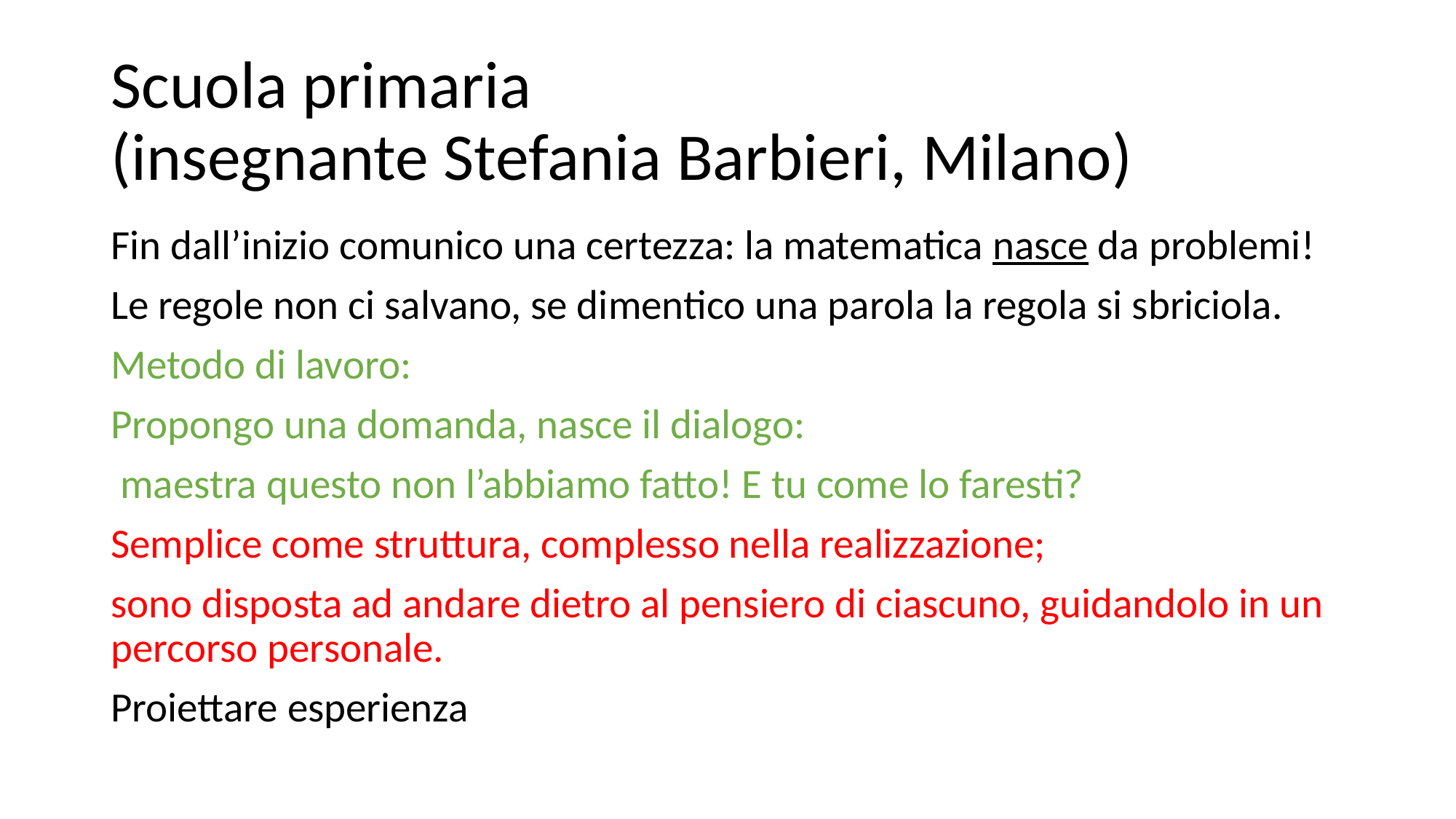

# Scuola primaria (insegnante Stefania Barbieri, Milano)
Fin dall’inizio comunico una certezza: la matematica nasce da problemi!
Le regole non ci salvano, se dimentico una parola la regola si sbriciola.
Metodo di lavoro:
Propongo una domanda, nasce il dialogo:
 maestra questo non l’abbiamo fatto! E tu come lo faresti?
Semplice come struttura, complesso nella realizzazione;
sono disposta ad andare dietro al pensiero di ciascuno, guidandolo in un percorso personale.
Proiettare esperienza